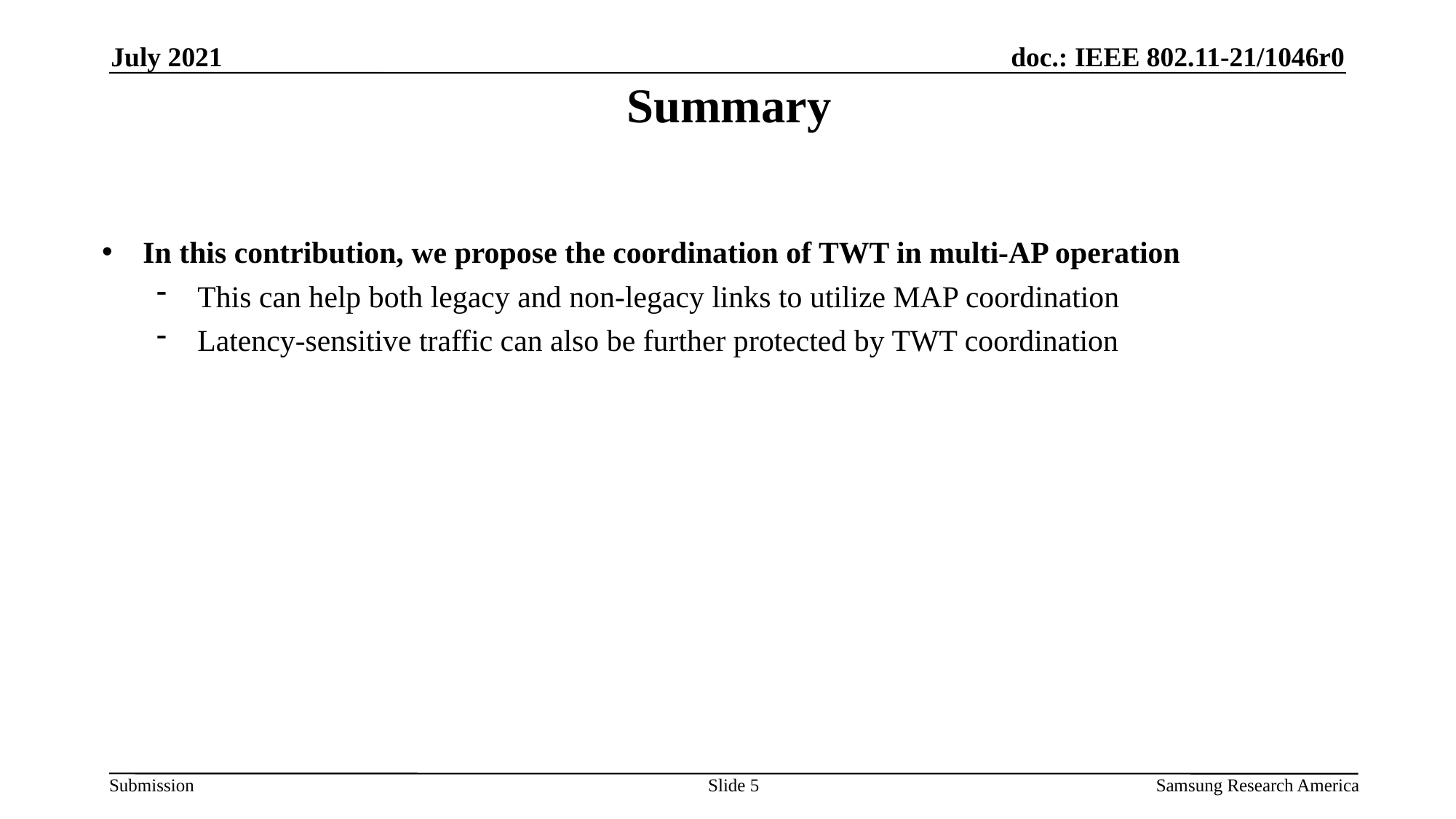

# Summary
July 2021

In this contribution, we propose the coordination of TWT in multi-AP operation
This can help both legacy and non-legacy links to utilize MAP coordination
Latency-sensitive traffic can also be further protected by TWT coordination

Slide 5
Samsung Research America